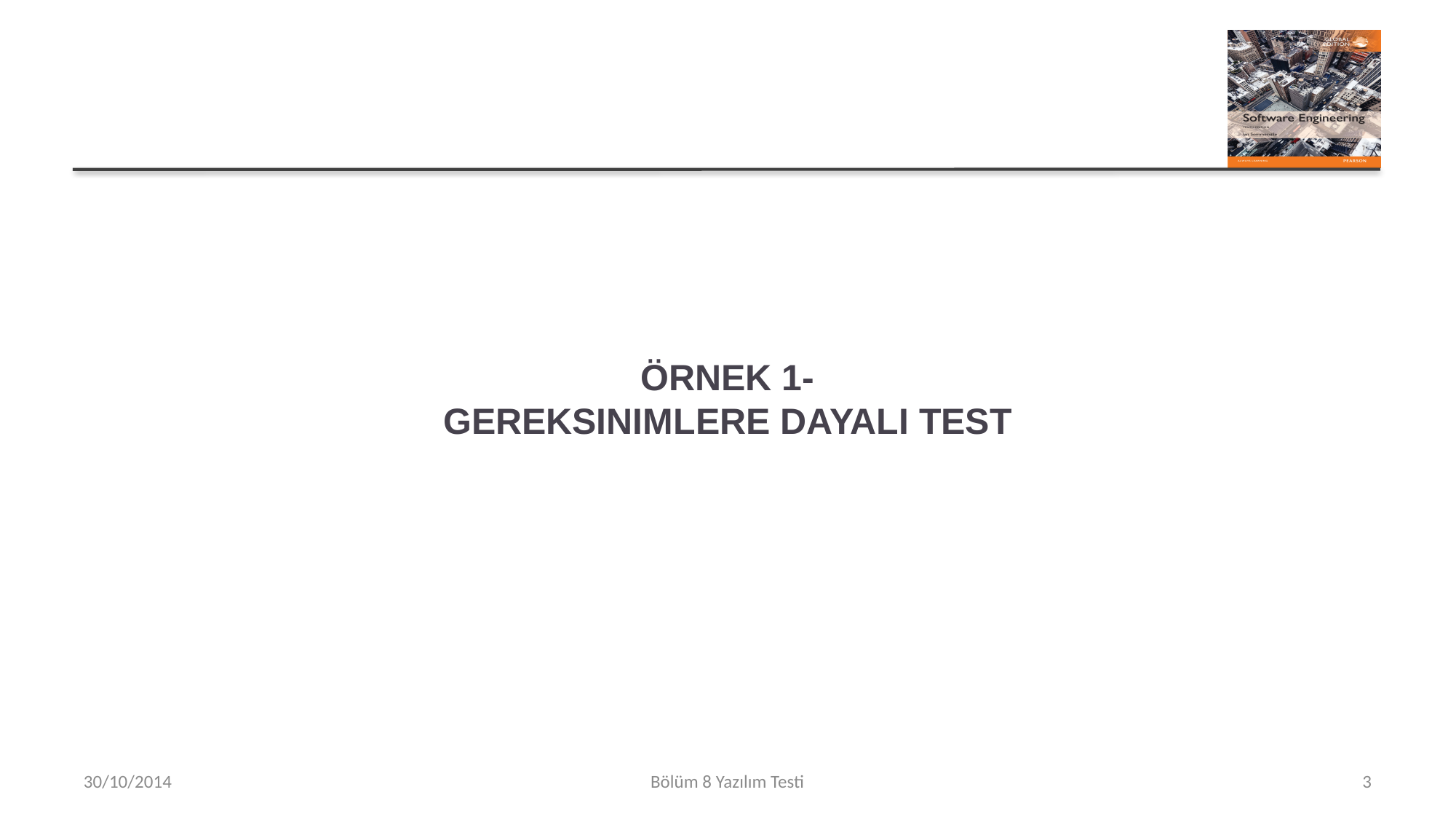

# ÖRNEK 1- GEREKSINIMLERE DAYALI TEST
30/10/2014
Bölüm 8 Yazılım Testi
3